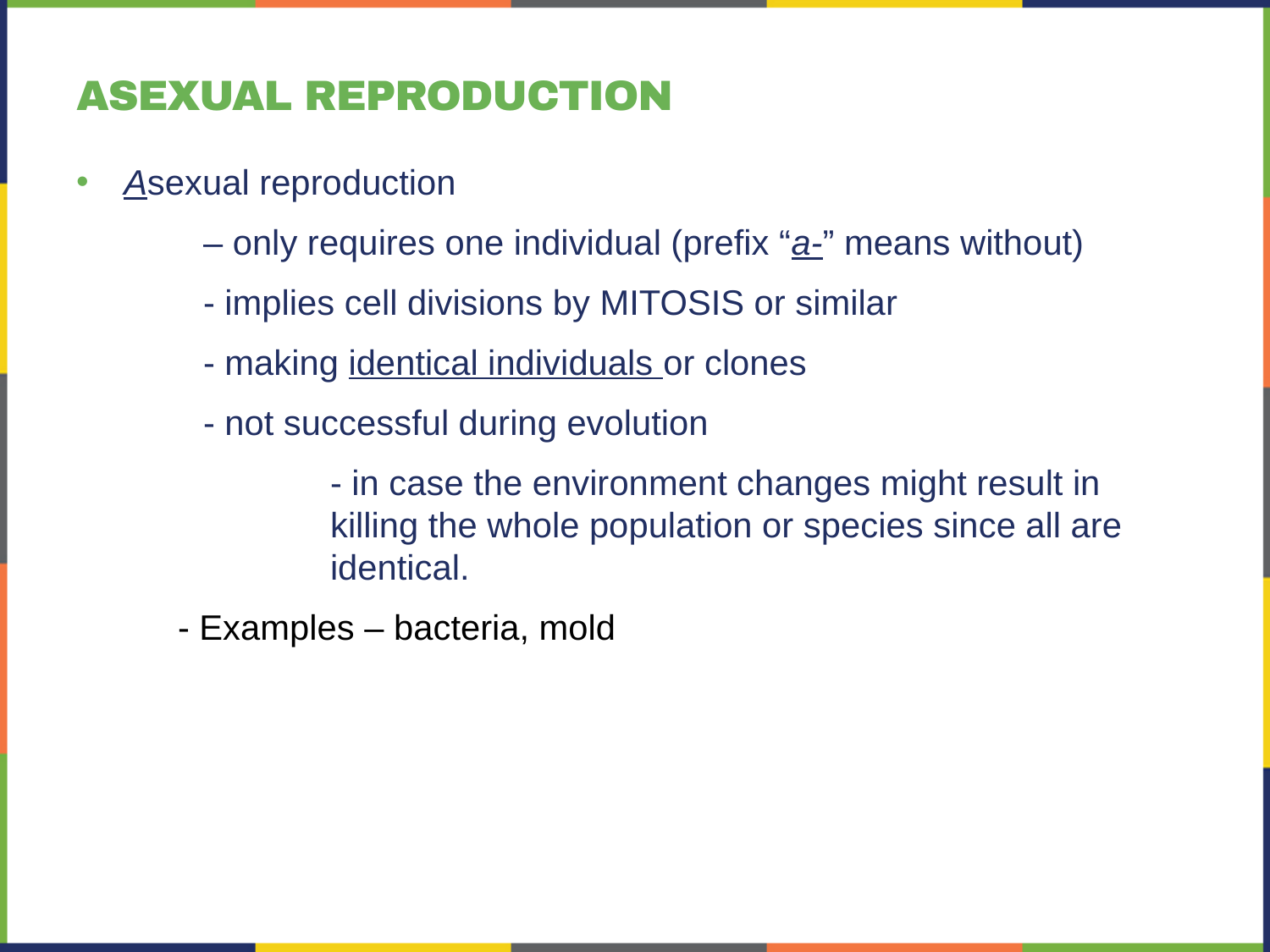

# asexual reproduction
Asexual reproduction
	– only requires one individual (prefix “a-” means without)
	- implies cell divisions by MITOSIS or similar
	- making identical individuals or clones
	- not successful during evolution
		- in case the environment changes might result in 		killing the whole population or species since all are 		identical.
- Examples – bacteria, mold